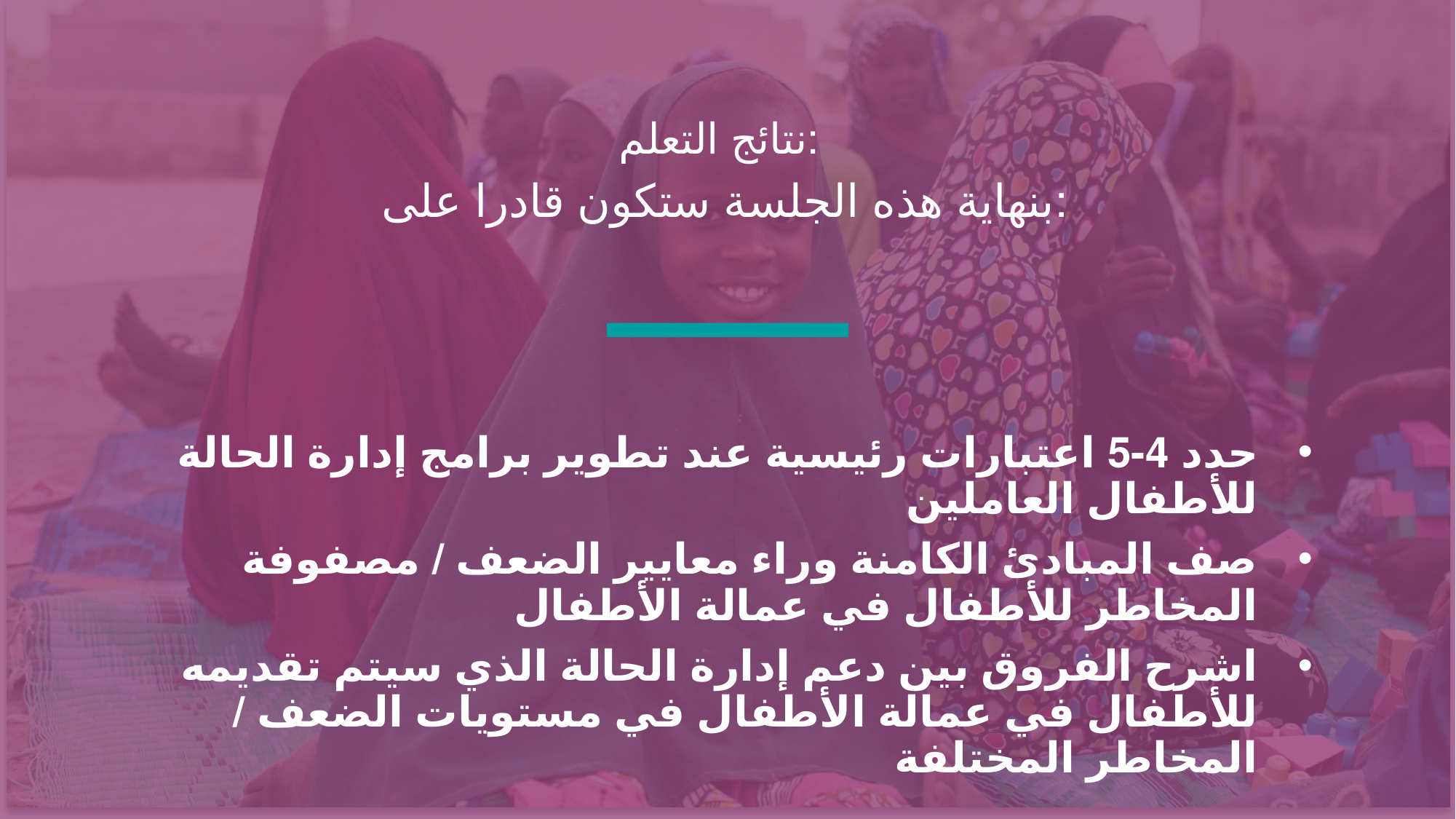

نتائج التعلم:
بنهاية هذه الجلسة ستكون قادرا على:

حدد 4-5 اعتبارات رئيسية عند تطوير برامج إدارة الحالة للأطفال العاملين
صف المبادئ الكامنة وراء معايير الضعف / مصفوفة المخاطر للأطفال في عمالة الأطفال
اشرح الفروق بين دعم إدارة الحالة الذي سيتم تقديمه للأطفال في عمالة الأطفال في مستويات الضعف / المخاطر المختلفة